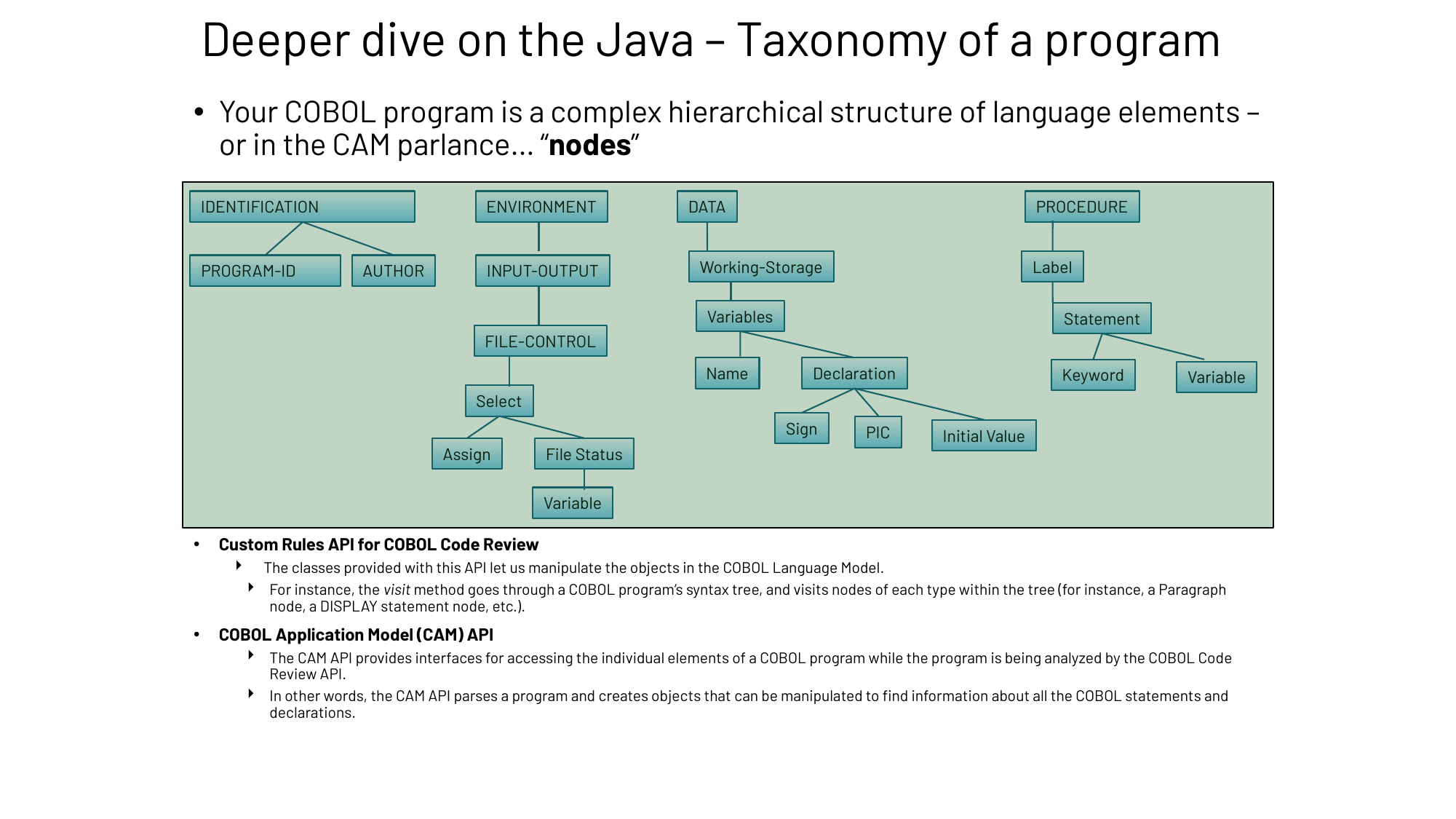

# Deeper dive on the Java – Taxonomy of a program
Your COBOL program is a complex hierarchical structure of language elements – or in the CAM parlance… “nodes”

Custom Rules API for COBOL Code Review
The classes provided with this API let us manipulate the objects in the COBOL Language Model.
For instance, the visit method goes through a COBOL program’s syntax tree, and visits nodes of each type within the tree (for instance, a Paragraph node, a DISPLAY statement node, etc.).
COBOL Application Model (CAM) API
The CAM API provides interfaces for accessing the individual elements of a COBOL program while the program is being analyzed by the COBOL Code Review API.
In other words, the CAM API parses a program and creates objects that can be manipulated to find information about all the COBOL statements and declarations.

IDENTIFICATION
ENVIRONMENT
DATA
PROCEDURE
Working-Storage
Label
PROGRAM-ID
AUTHOR
INPUT-OUTPUT
Variables
Statement
FILE-CONTROL
Name
Declaration
Keyword
Variable
Select
Sign
PIC
Initial Value
Assign
File Status
Variable